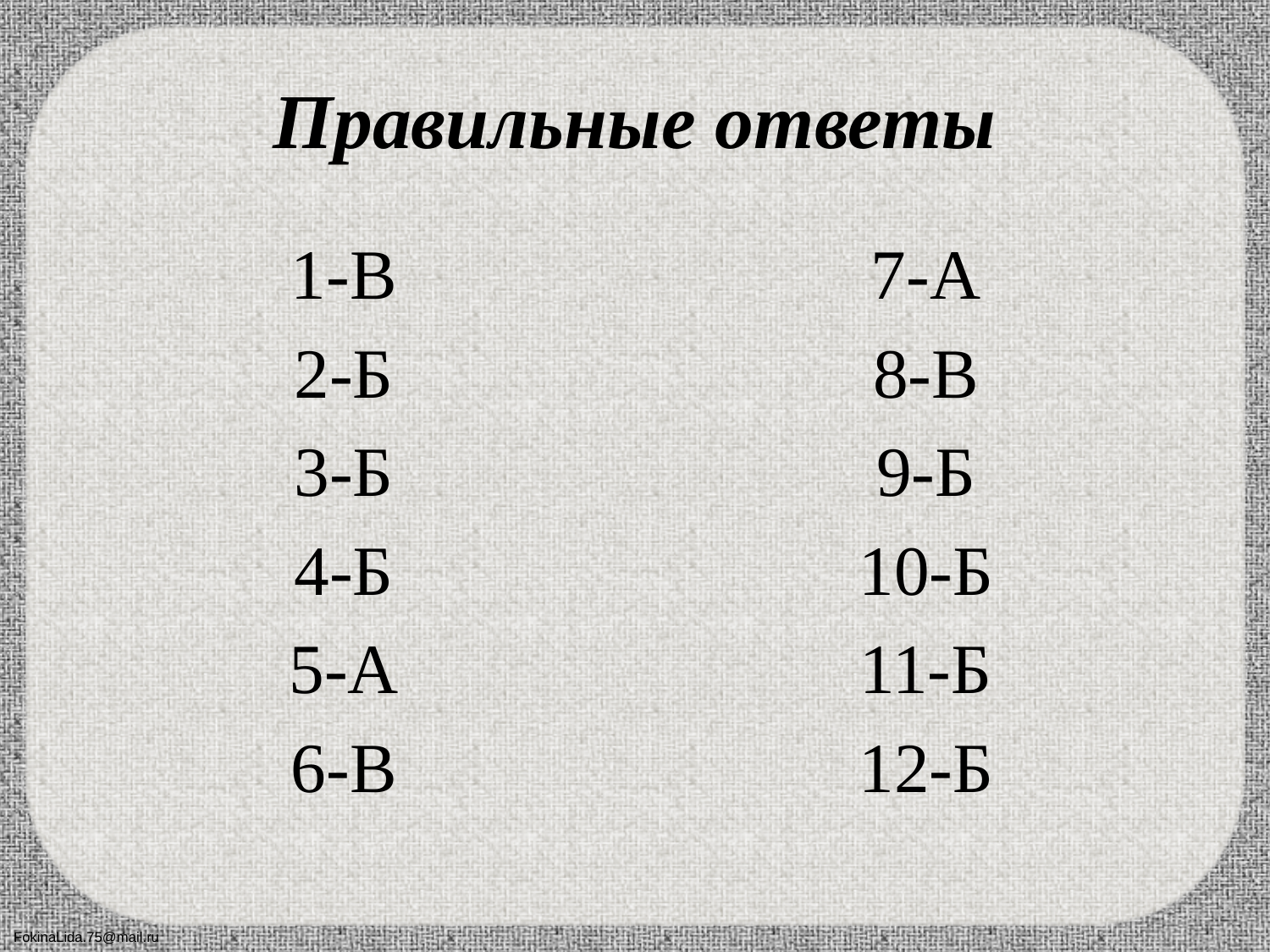

# Правильные ответы
1-В
2-Б
3-Б
4-Б
5-А
6-В
7-А
8-В
9-Б
10-Б
11-Б
12-Б